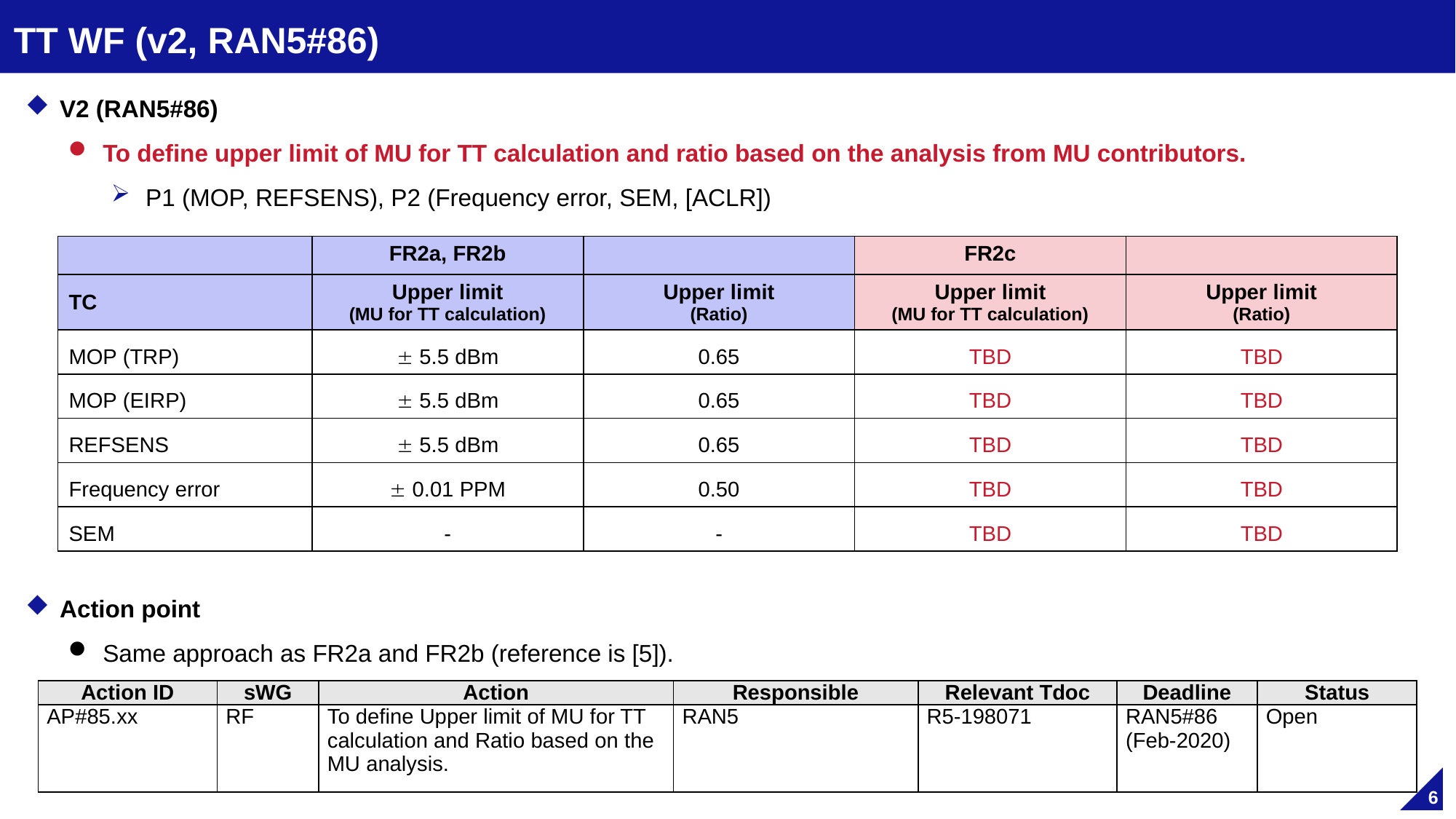

# TT WF (v2, RAN5#86)
V2 (RAN5#86)
To define upper limit of MU for TT calculation and ratio based on the analysis from MU contributors.
P1 (MOP, REFSENS), P2 (Frequency error, SEM, [ACLR])

Action point
Same approach as FR2a and FR2b (reference is [5]).

|  | FR2a, FR2b |  | FR2c |  |
| --- | --- | --- | --- | --- |
| TC | Upper limit (MU for TT calculation) | Upper limit (Ratio) | Upper limit (MU for TT calculation) | Upper limit (Ratio) |
| MOP (TRP) | ± 5.5 dBm | 0.65 | TBD | TBD |
| MOP (EIRP) | ± 5.5 dBm | 0.65 | TBD | TBD |
| REFSENS | ± 5.5 dBm | 0.65 | TBD | TBD |
| Frequency error | ± 0.01 PPM | 0.50 | TBD | TBD |
| SEM | - | - | TBD | TBD |
| Action ID | sWG | Action | Responsible | Relevant Tdoc | Deadline | Status |
| --- | --- | --- | --- | --- | --- | --- |
| AP#85.xx | RF | To define Upper limit of MU for TT calculation and Ratio based on the MU analysis. | RAN5 | R5-198071 | RAN5#86 (Feb-2020) | Open |
6